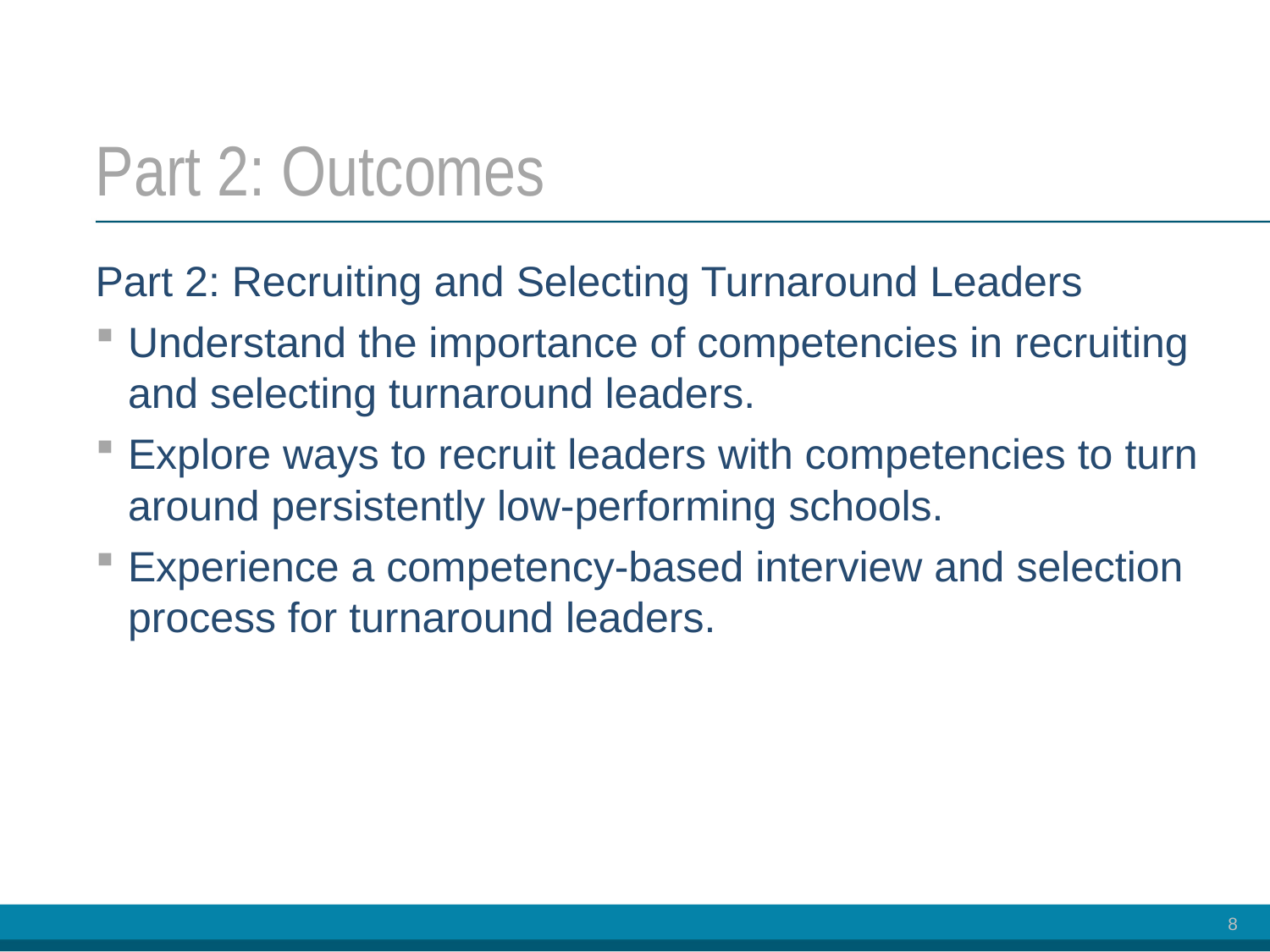

# Part 2: Outcomes
Part 2: Recruiting and Selecting Turnaround Leaders
Understand the importance of competencies in recruiting and selecting turnaround leaders.
Explore ways to recruit leaders with competencies to turn around persistently low-performing schools.
Experience a competency-based interview and selection process for turnaround leaders.
8